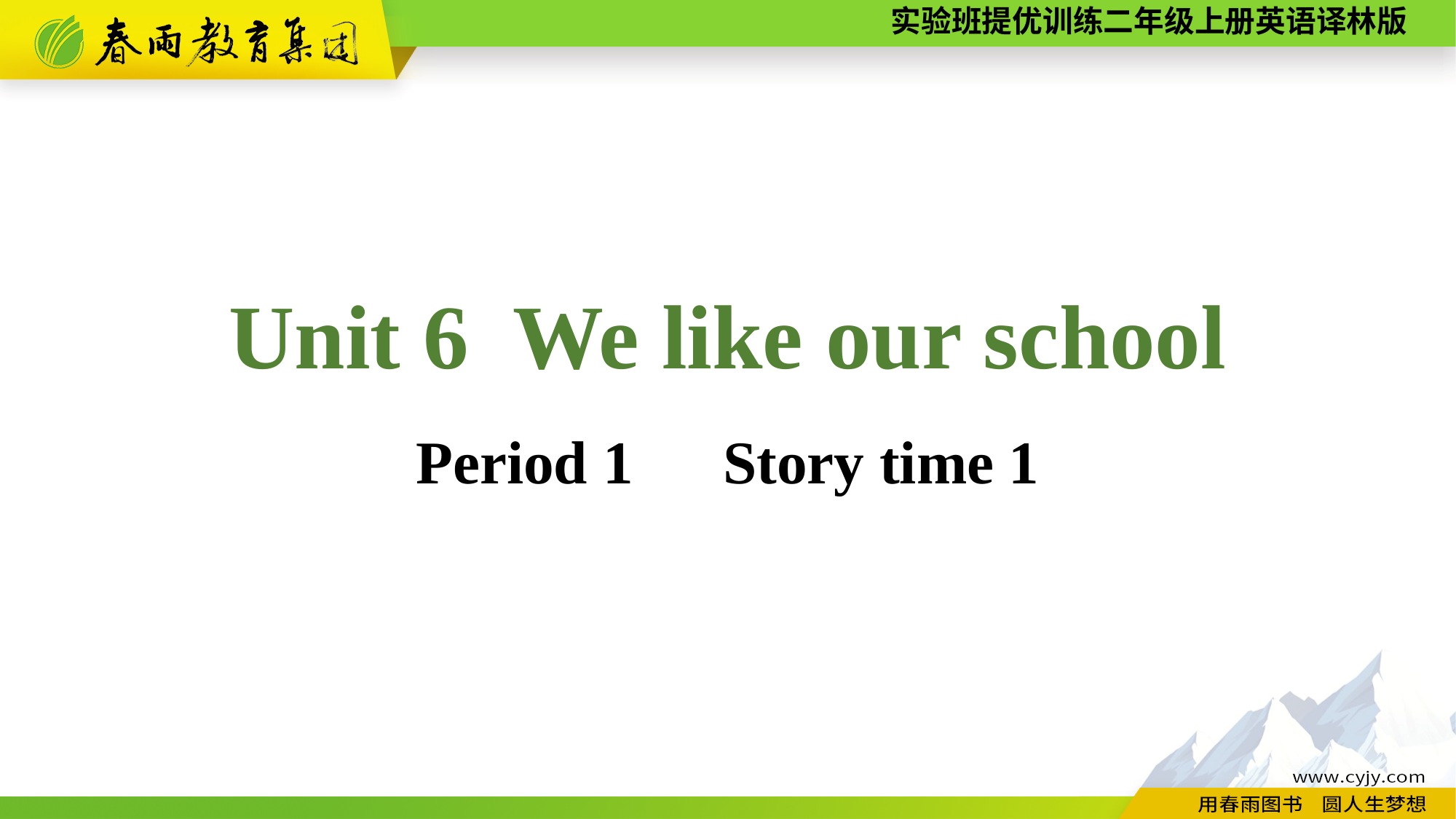

Unit 6  We like our school
Period 1　Story time 1